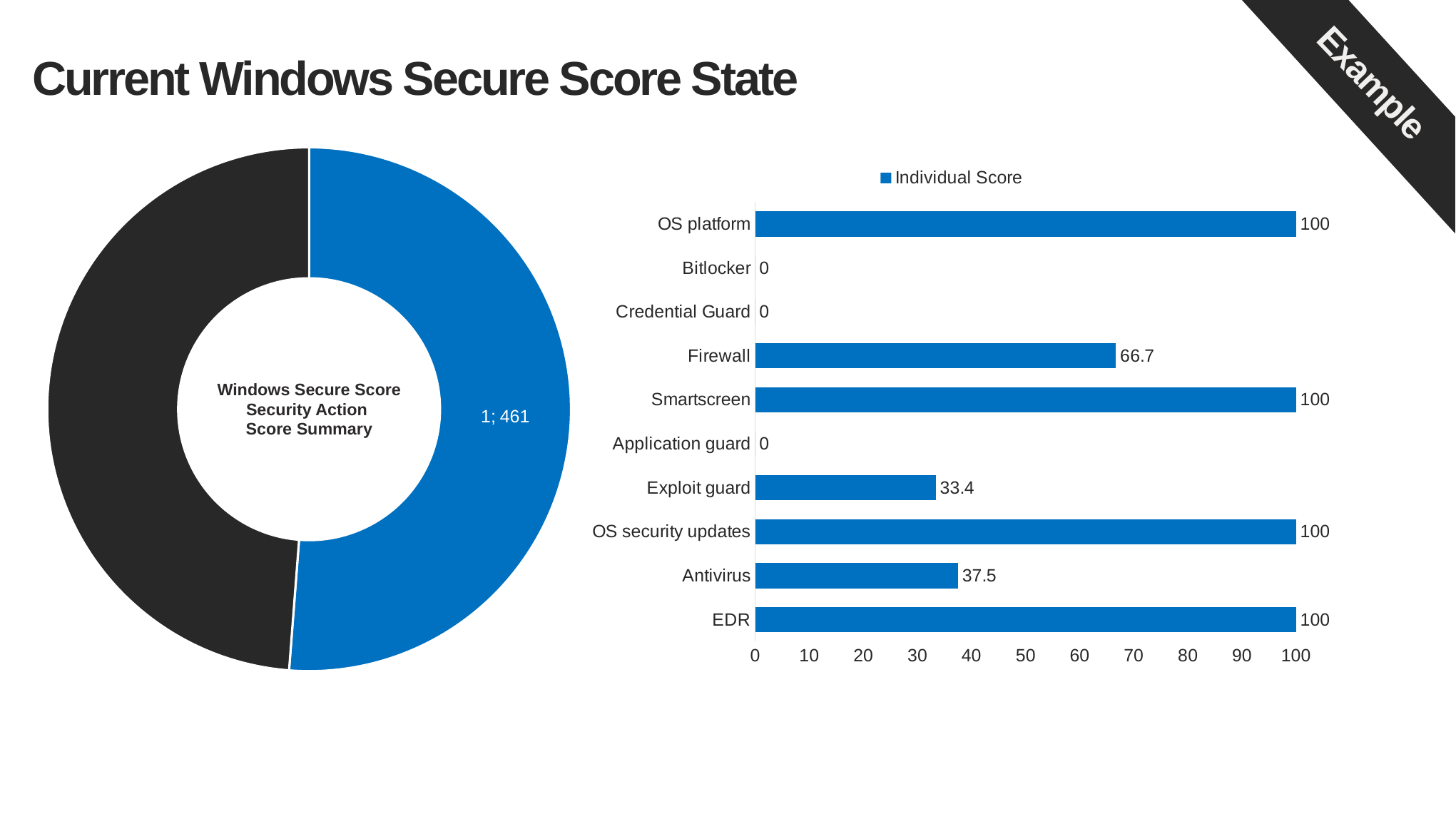

Example
# Current Windows Secure Score State

### Chart

| Category |  |
|---|---|

### Chart

| Category | Individual Score |
|---|---|
| EDR | 100.0 |
| Antivirus | 37.5 |
| OS security updates | 100.0 |
| Exploit guard | 33.4 |
| Application guard | 0.0 |
| Smartscreen | 100.0 |
| Firewall | 66.7 |
| Credential Guard | 0.0 |
| Bitlocker | 0.0 |
| OS platform | 100.0 |
Windows Secure Score
Security Action
Score Summary